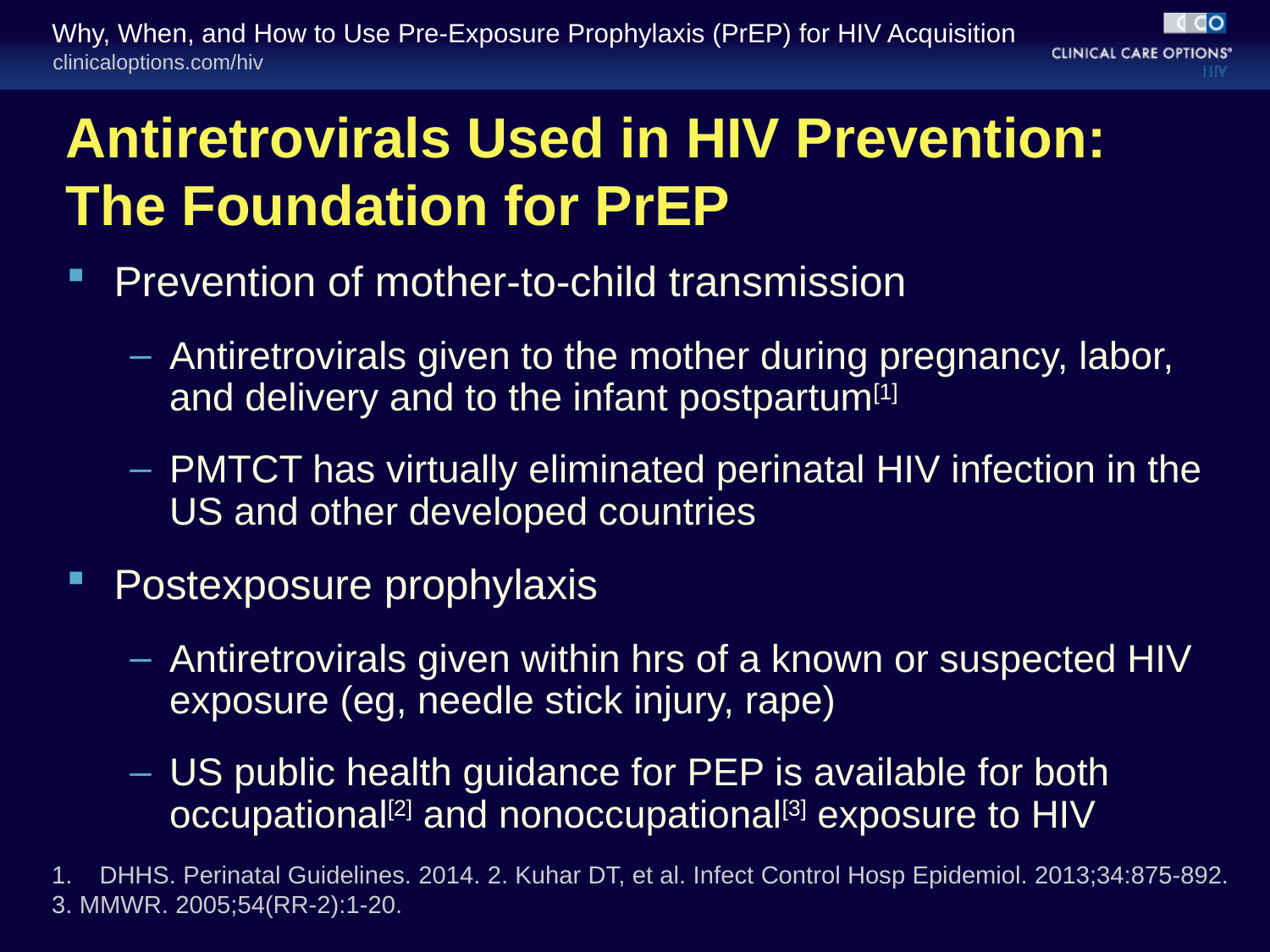

# Antiretrovirals Used in HIV Prevention: The Foundation for PrEP
Prevention of mother-to-child transmission
Antiretrovirals given to the mother during pregnancy, labor, and delivery and to the infant postpartum[1]
PMTCT has virtually eliminated perinatal HIV infection in the US and other developed countries
Postexposure prophylaxis
Antiretrovirals given within hrs of a known or suspected HIV exposure (eg, needle stick injury, rape)
US public health guidance for PEP is available for both occupational[2] and nonoccupational[3] exposure to HIV
DHHS. Perinatal Guidelines. 2014. 2. Kuhar DT, et al. Infect Control Hosp Epidemiol. 2013;34:875-892.
3. MMWR. 2005;54(RR-2):1-20.